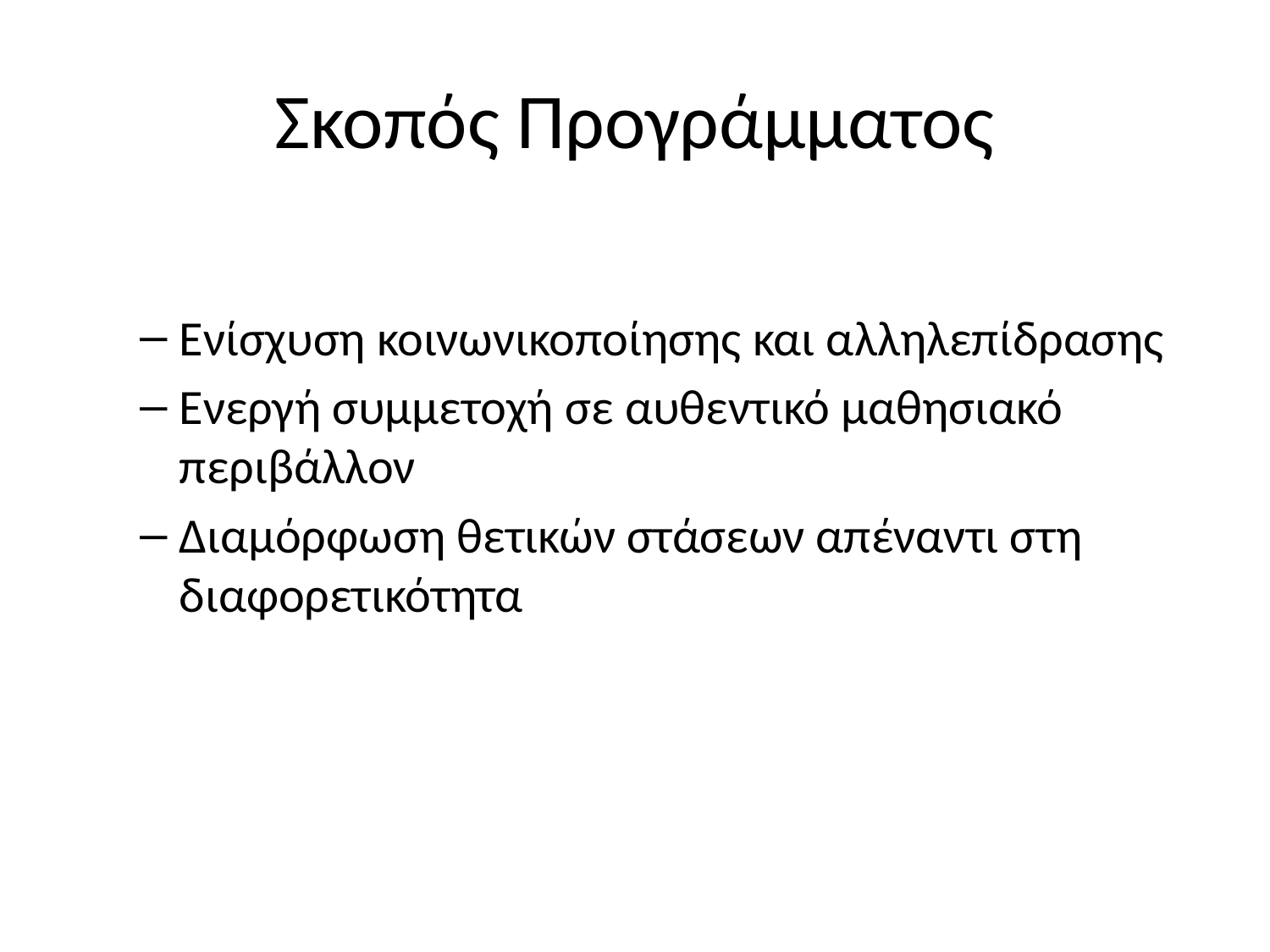

# Σκοπός Προγράμματος

Ενίσχυση κοινωνικοποίησης και αλληλεπίδρασης
Ενεργή συμμετοχή σε αυθεντικό μαθησιακό περιβάλλον
Διαμόρφωση θετικών στάσεων απέναντι στη διαφορετικότητα